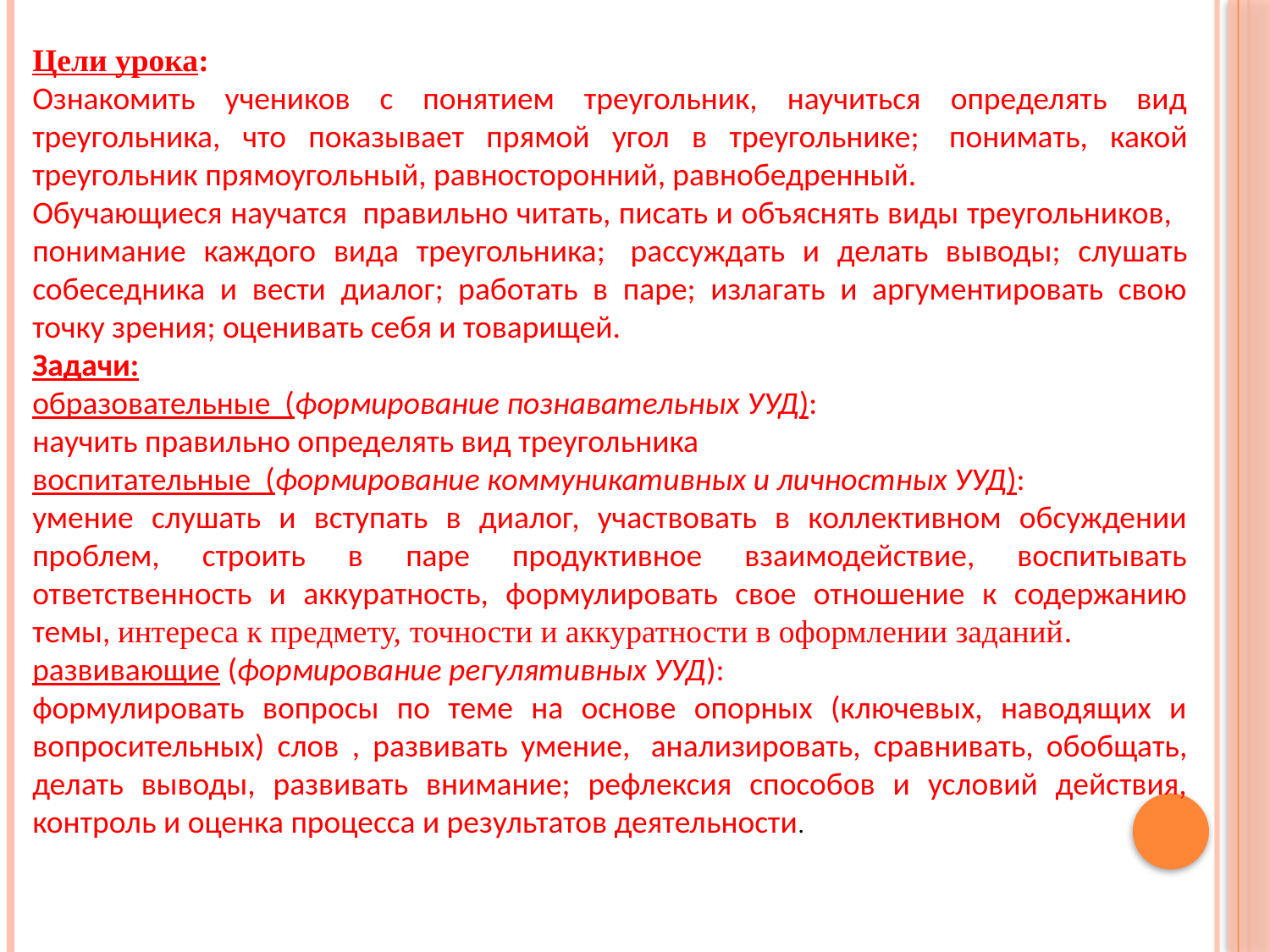

Цели урока:
Ознакомить учеников с понятием треугольник, научиться определять вид треугольника, что показывает прямой угол в треугольнике;  понимать, какой треугольник прямоугольный, равносторонний, равнобедренный.
Обучающиеся научатся  правильно читать, писать и объяснять виды треугольников,   понимание каждого вида треугольника;  рассуждать и делать выводы; слушать собеседника и вести диалог; работать в паре; излагать и аргументировать свою точку зрения; оценивать себя и товарищей.
Задачи:
образовательные  (формирование познавательных УУД):
научить правильно определять вид треугольника
воспитательные  (формирование коммуникативных и личностных УУД):
умение слушать и вступать в диалог, участвовать в коллективном обсуждении проблем, строить в паре продуктивное взаимодействие, воспитывать ответственность и аккуратность, формулировать свое отношение к содержанию темы, интереса к предмету, точности и аккуратности в оформлении заданий.
развивающие (формирование регулятивных УУД):
формулировать вопросы по теме на основе опорных (ключевых, наводящих и вопросительных) слов , развивать умение,  анализировать, сравнивать, обобщать, делать выводы, развивать внимание; рефлексия способов и условий действия, контроль и оценка процесса и результатов деятельности.